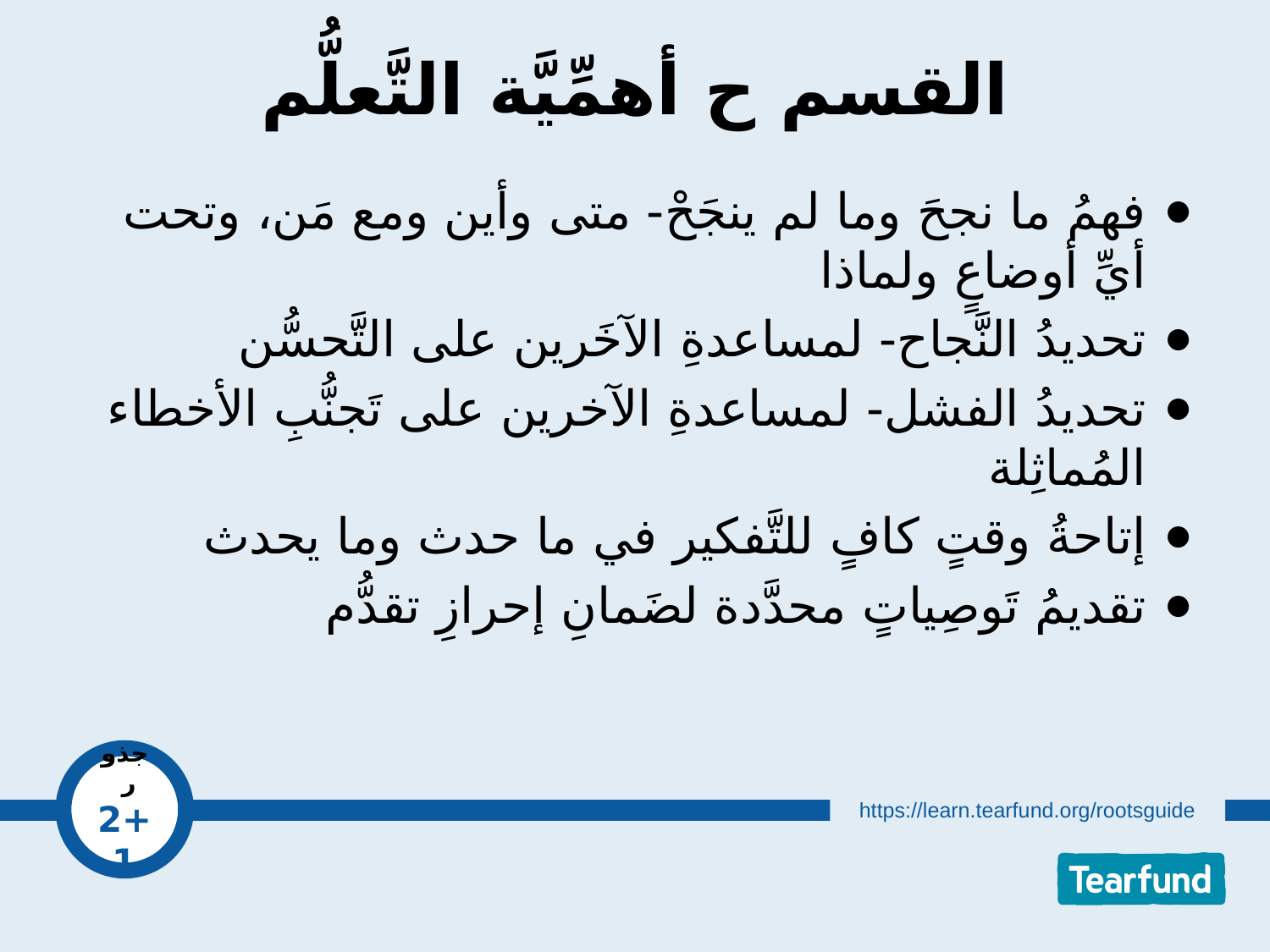

# القسم ح أهمِّيَّة التَّعلُّم
فهمُ ما نجحَ وما لم ينجَحْ- متى وأين ومع مَن، وتحت أيِّ أوضاعٍ ولماذا
تحديدُ النَّجاح- لمساعدةِ الآخَرين على التَّحسُّن
تحديدُ الفشل- لمساعدةِ الآخرين على تَجنُّبِ الأخطاء المُماثِلة
إتاحةُ وقتٍ كافٍ للتَّفكير في ما حدث وما يحدث
تقديمُ تَوصِياتٍ محدَّدة لضَمانِ إحرازِ تقدُّم